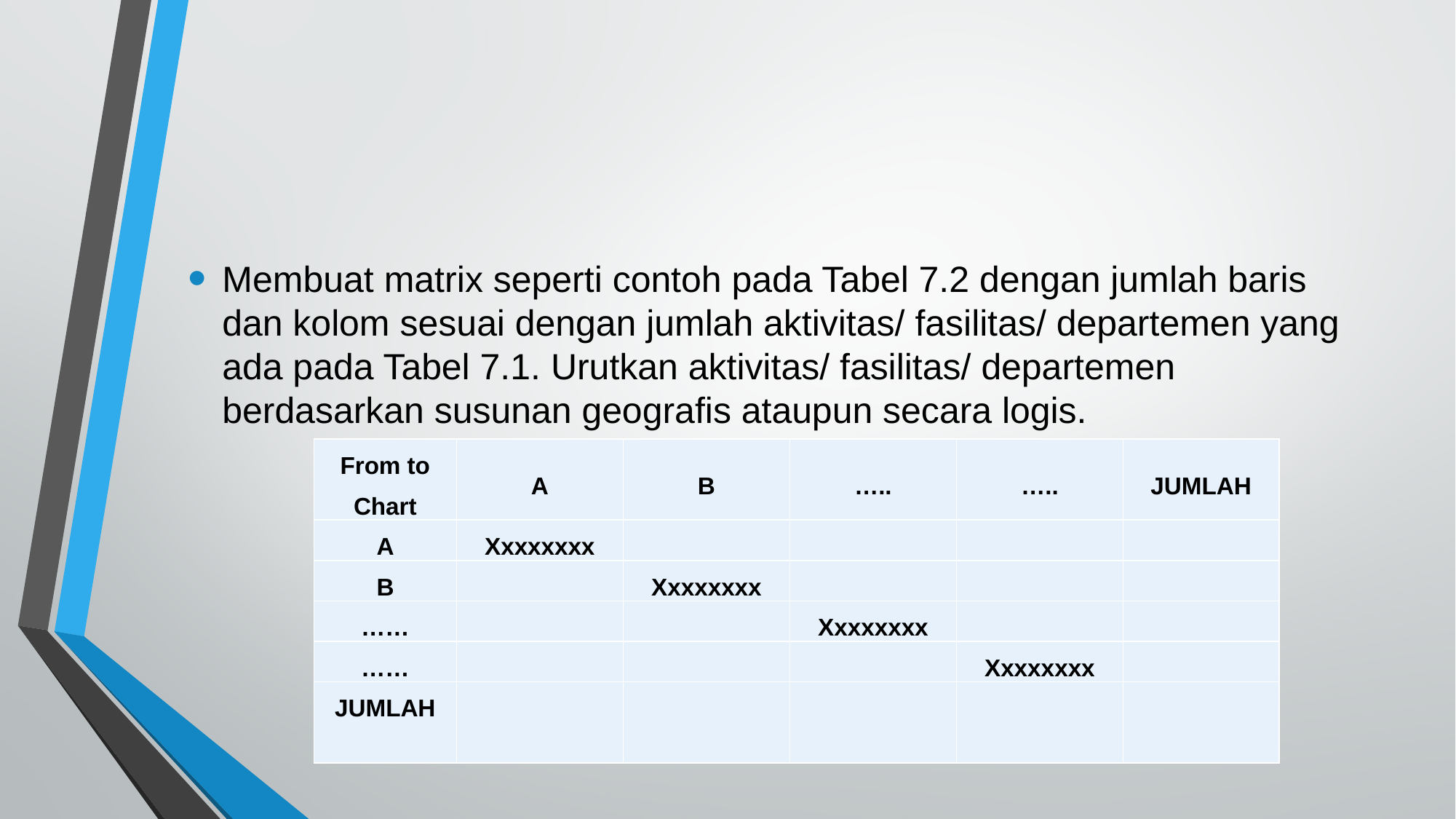

#
Membuat matrix seperti contoh pada Tabel 7.2 dengan jumlah baris dan kolom sesuai dengan jumlah aktivitas/ fasilitas/ departemen yang ada pada Tabel 7.1. Urutkan aktivitas/ fasilitas/ departemen berdasarkan susunan geografis ataupun secara logis.

| From to Chart | A | B | ….. | ….. | JUMLAH |
| --- | --- | --- | --- | --- | --- |
| A | Xxxxxxxx |  |  |  |  |
| B |  | Xxxxxxxx |  |  |  |
| …… |  |  | Xxxxxxxx |  |  |
| …… |  |  |  | Xxxxxxxx |  |
| JUMLAH |  |  |  |  |  |